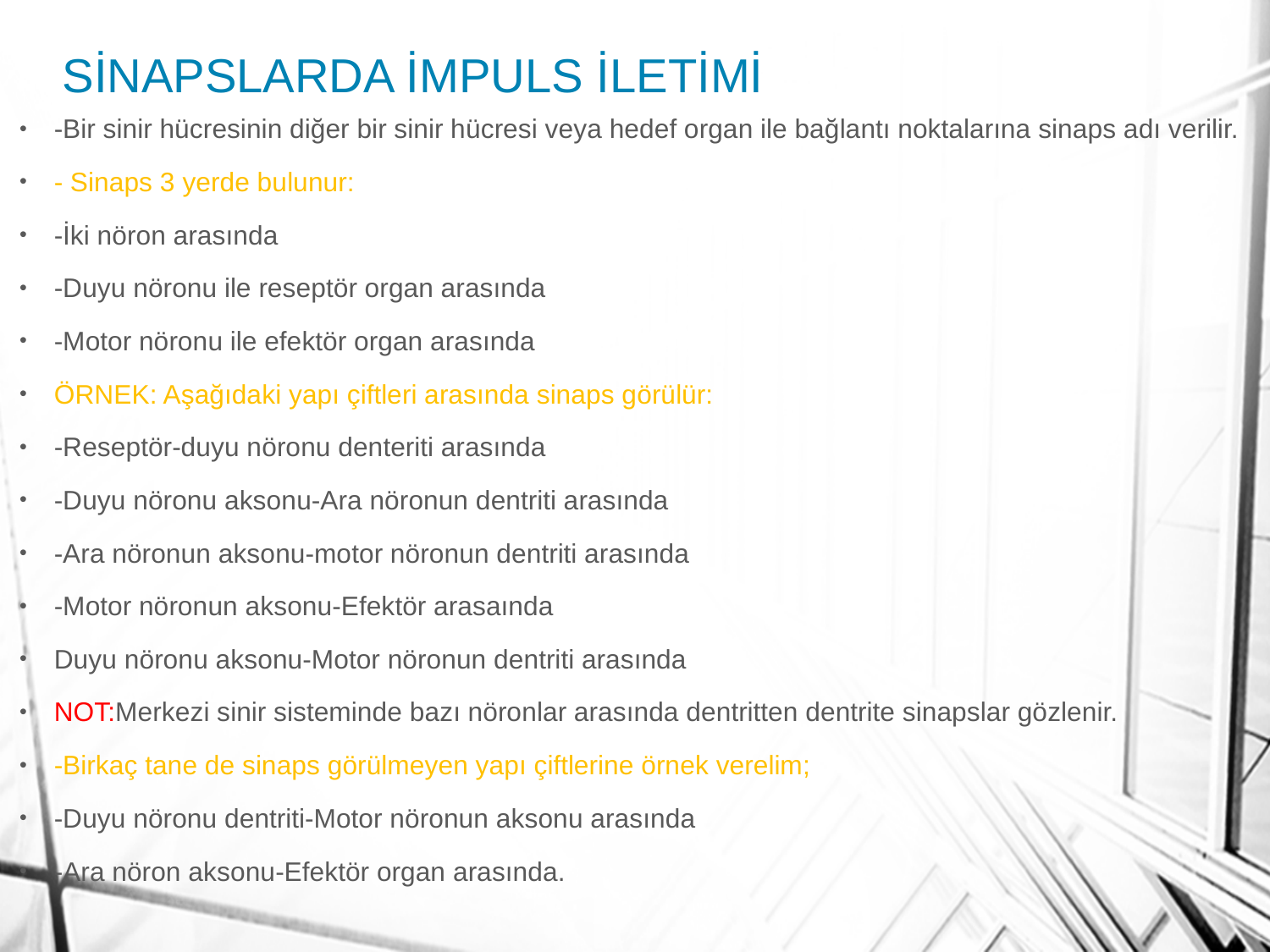

# SİNAPSLARDA İMPULS İLETİMİ
-Bir sinir hücresinin diğer bir sinir hücresi veya hedef organ ile bağlantı noktalarına sinaps adı verilir.
- Sinaps 3 yerde bulunur:
-İki nöron arasında
-Duyu nöronu ile reseptör organ arasında
-Motor nöronu ile efektör organ arasında
ÖRNEK: Aşağıdaki yapı çiftleri arasında sinaps görülür:
-Reseptör-duyu nöronu denteriti arasında
-Duyu nöronu aksonu-Ara nöronun dentriti arasında
-Ara nöronun aksonu-motor nöronun dentriti arasında
-Motor nöronun aksonu-Efektör arasaında
Duyu nöronu aksonu-Motor nöronun dentriti arasında
NOT:Merkezi sinir sisteminde bazı nöronlar arasında dentritten dentrite sinapslar gözlenir.
-Birkaç tane de sinaps görülmeyen yapı çiftlerine örnek verelim;
-Duyu nöronu dentriti-Motor nöronun aksonu arasında
-Ara nöron aksonu-Efektör organ arasında.